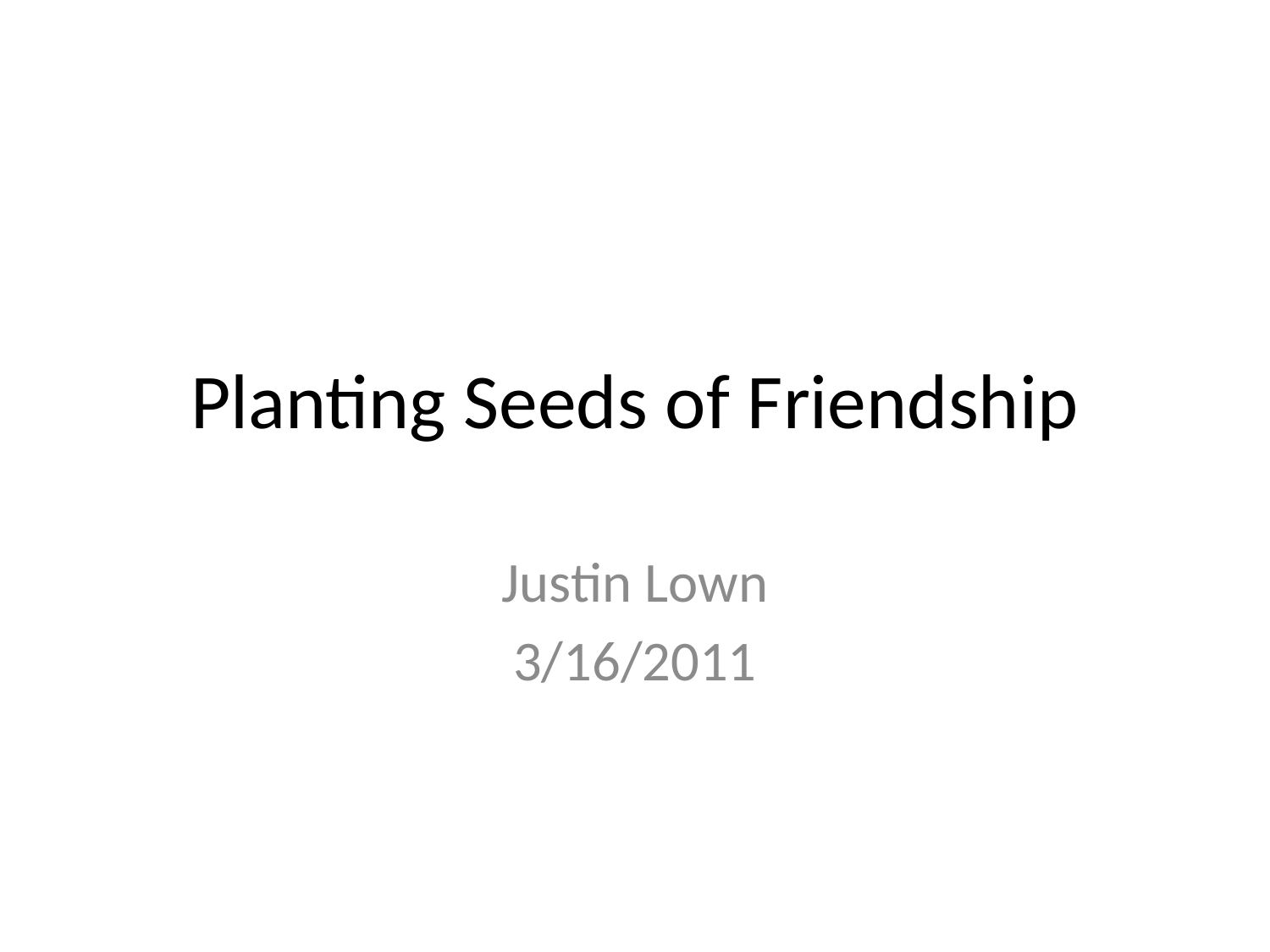

# Planting Seeds of Friendship
Justin Lown
3/16/2011